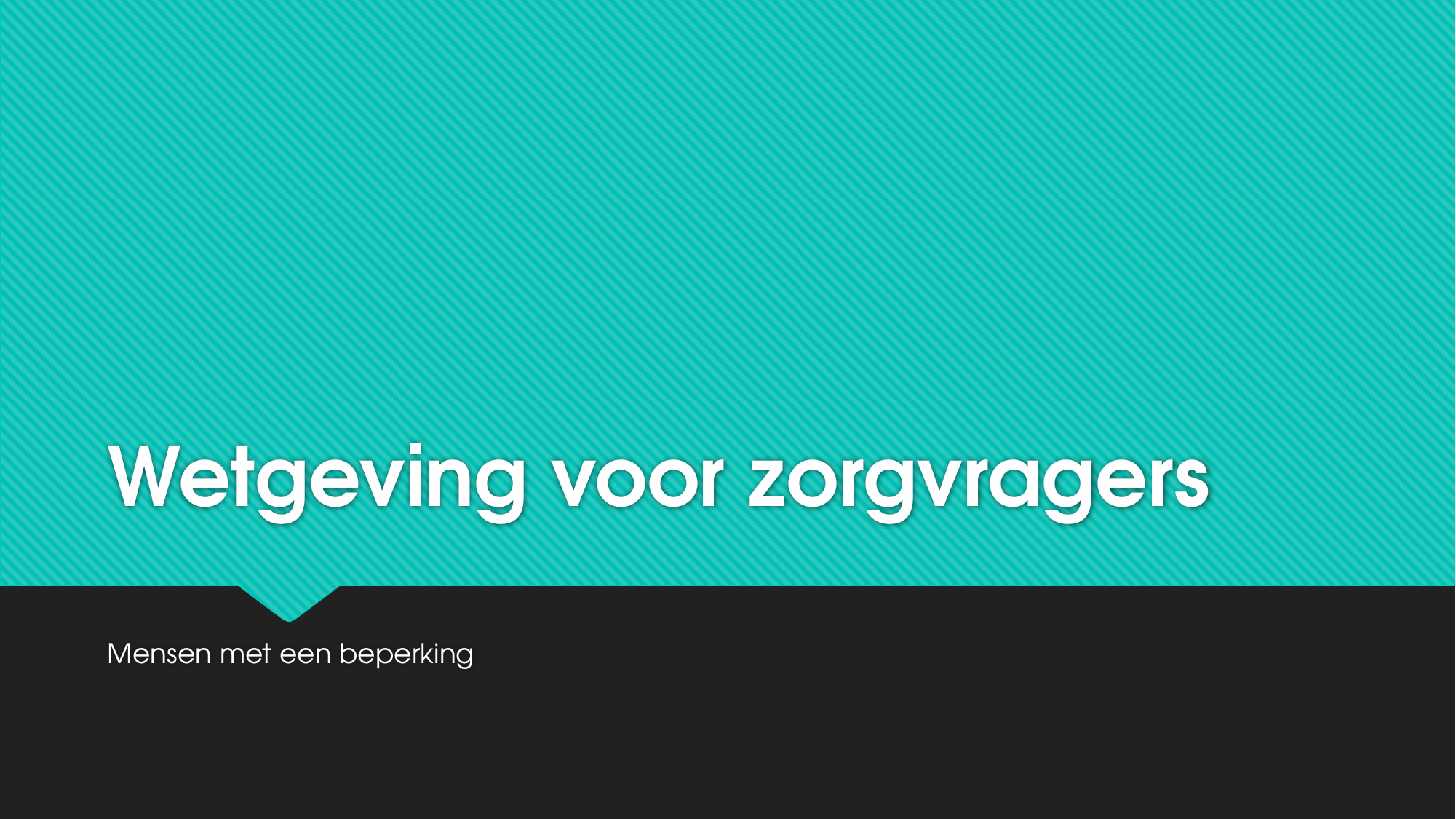

# Wetgeving voor zorgvragers
Mensen met een beperking